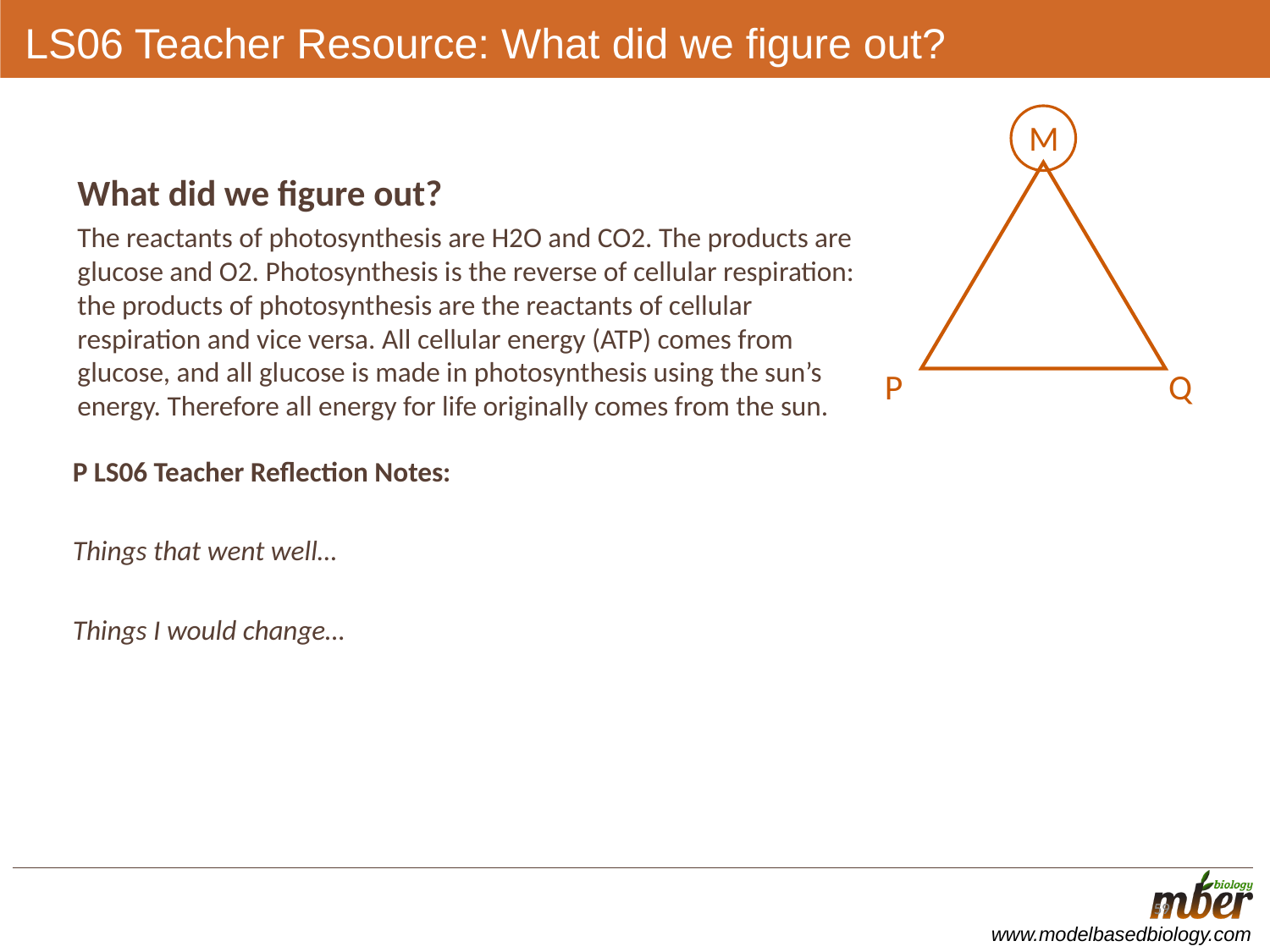

# LS06 Teacher Resource: What did we figure out?

M

Q
P
What did we figure out?
The reactants of photosynthesis are H2O and CO2. The products are glucose and O2. Photosynthesis is the reverse of cellular respiration: the products of photosynthesis are the reactants of cellular respiration and vice versa. All cellular energy (ATP) comes from glucose, and all glucose is made in photosynthesis using the sun’s energy. Therefore all energy for life originally comes from the sun.
P LS06 Teacher Reflection Notes:

Things that went well…

Things I would change…

59
59